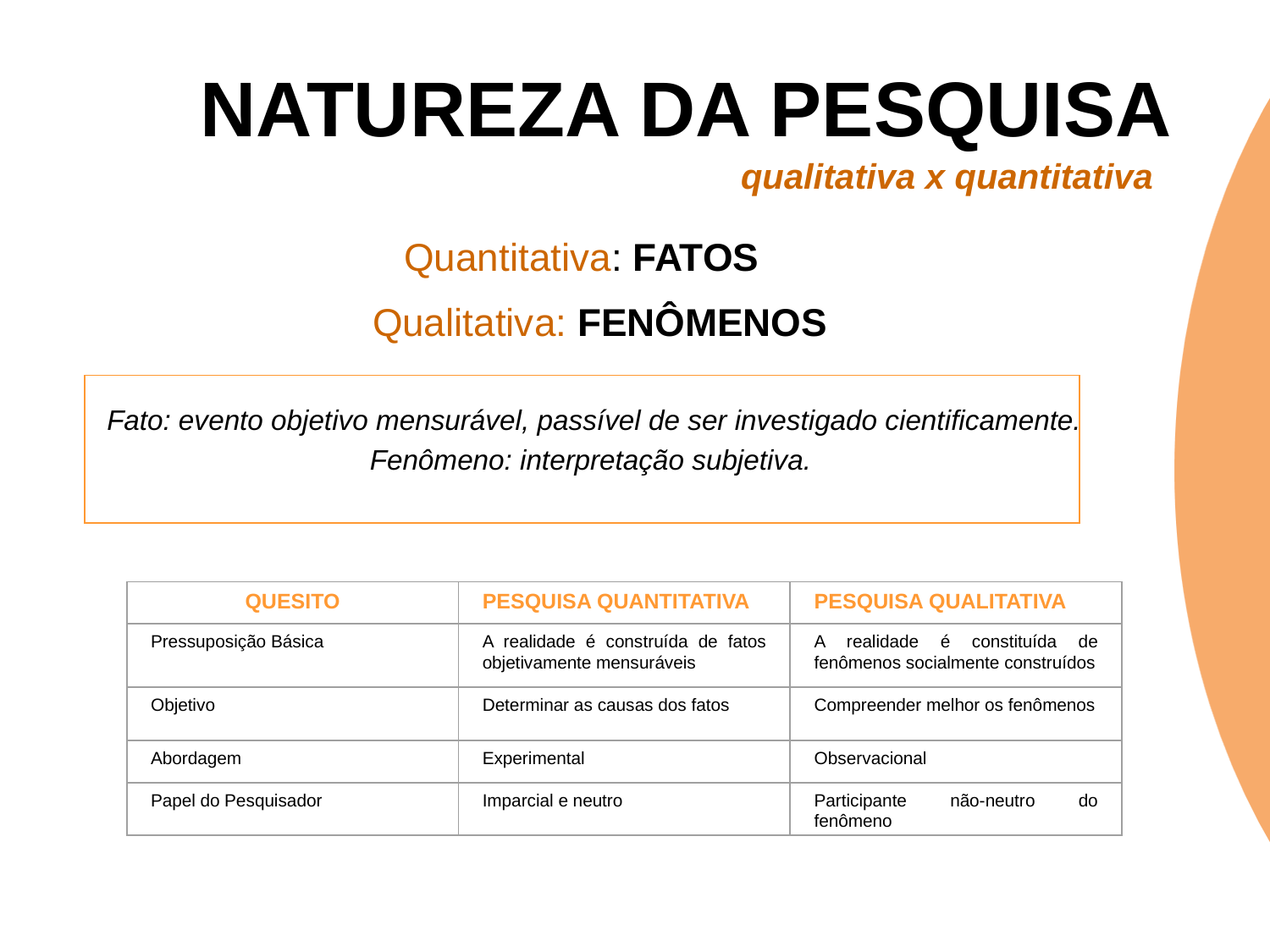

# NATUREZA DA PESQUISA
qualitativa x quantitativa
Quantitativa: FATOS
Qualitativa: FENÔMENOS

Fato: evento objetivo mensurável, passível de ser investigado cientificamente.
Fenômeno: interpretação subjetiva.

QUESITO

PESQUISA QUANTITATIVA

PESQUISA QUALITATIVA

Pressuposição Básica

A realidade é construída de fatos objetivamente mensuráveis

A realidade é constituída de fenômenos socialmente construídos

Objetivo

Determinar as causas dos fatos

Compreender melhor os fenômenos

Abordagem

Experimental

Observacional

Papel do Pesquisador

Imparcial e neutro

Participante não-neutro do fenômeno

Metodologia da ciência: filosofia e prática da pesquisa